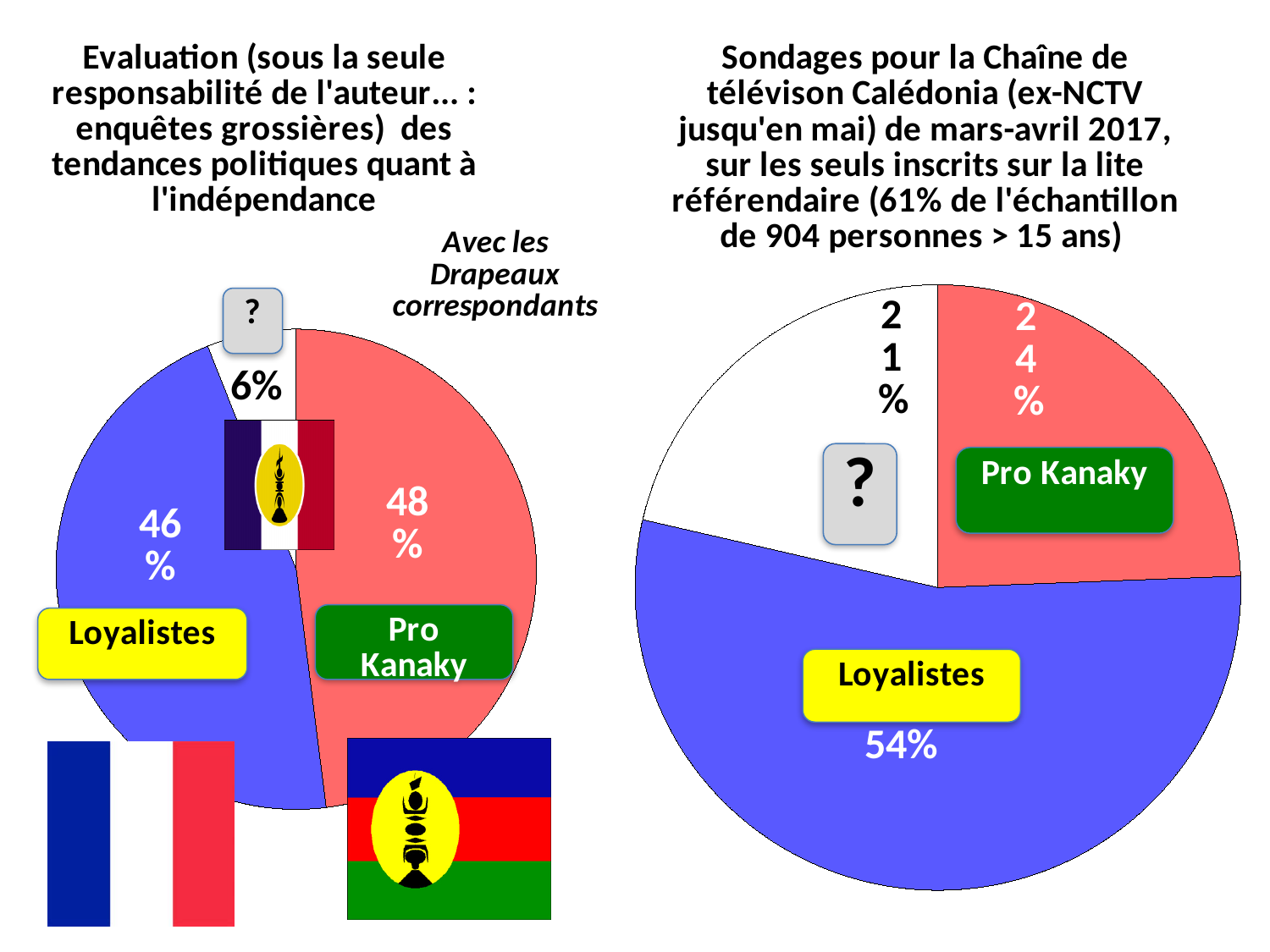

### Chart: Evaluation (sous la seule responsabilité de l'auteur... : enquêtes grossières)  des tendances politiques quant à l'indépendance

| Category |  |
|---|---|
| Pro Kanaki | 0.48 |
|  | None |
| Loyalistes | 0.46 |
| Autres | 0.06 |

### Chart: Sondages pour la Chaîne de télévison Calédonia (ex-NCTV jusqu'en mai) de mars-avril 2017, sur les seuls inscrits sur la lite référendaire (61% de l'échantillon de 904 personnes > 15 ans)

| Category |  |
|---|---|
| Pro Kanaki | 0.244 |
|  | None |
| Loyalistes | 0.542 |
| Autres | 0.214 |